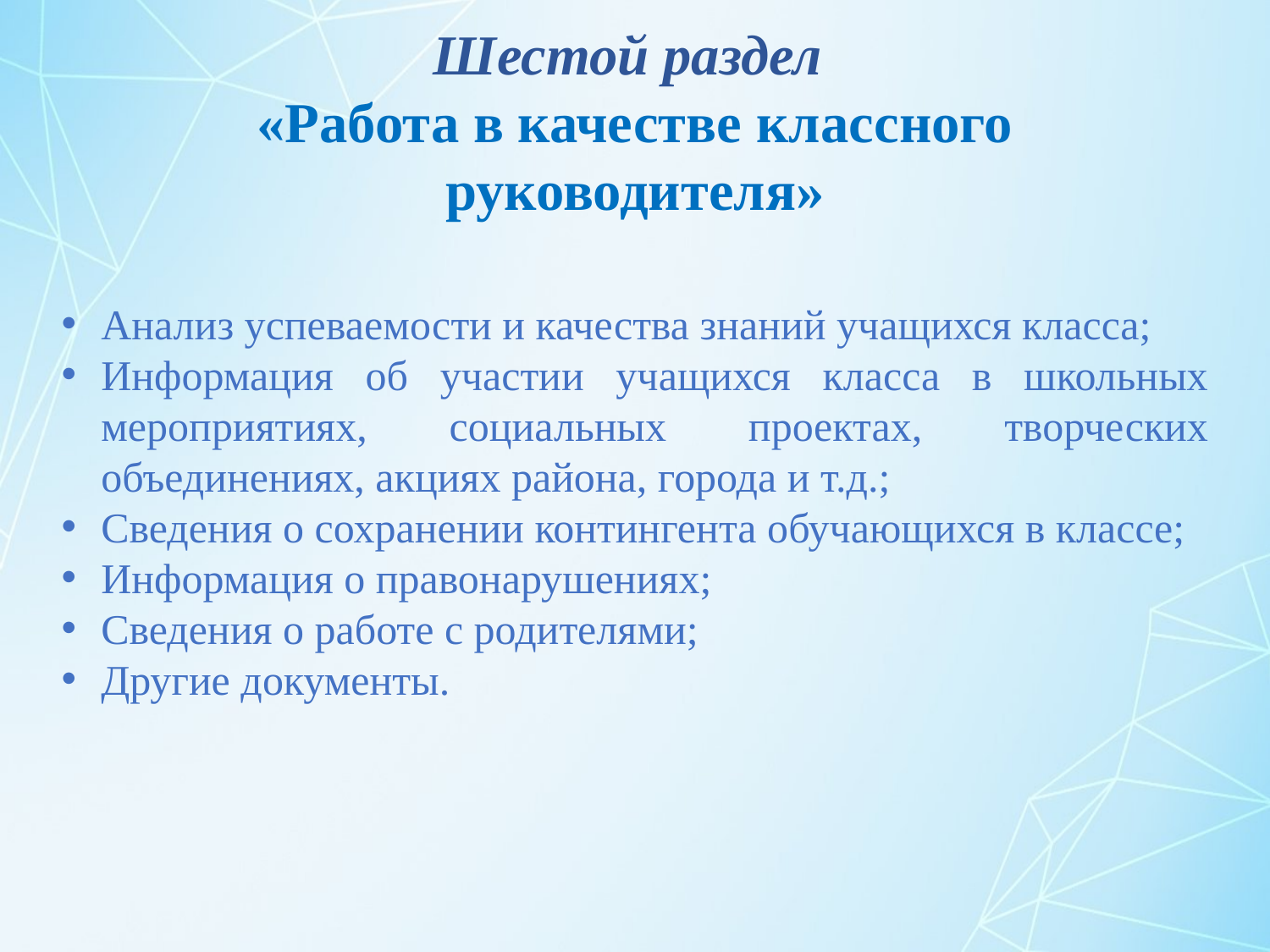

Шестой раздел
«Работа в качестве классного руководителя»
Анализ успеваемости и качества знаний учащихся класса;
Информация об участии учащихся класса в школьных мероприятиях, социальных проектах, творческих объединениях, акциях района, города и т.д.;
Сведения о сохранении контингента обучающихся в классе;
Информация о правонарушениях;
Сведения о работе с родителями;
Другие документы.